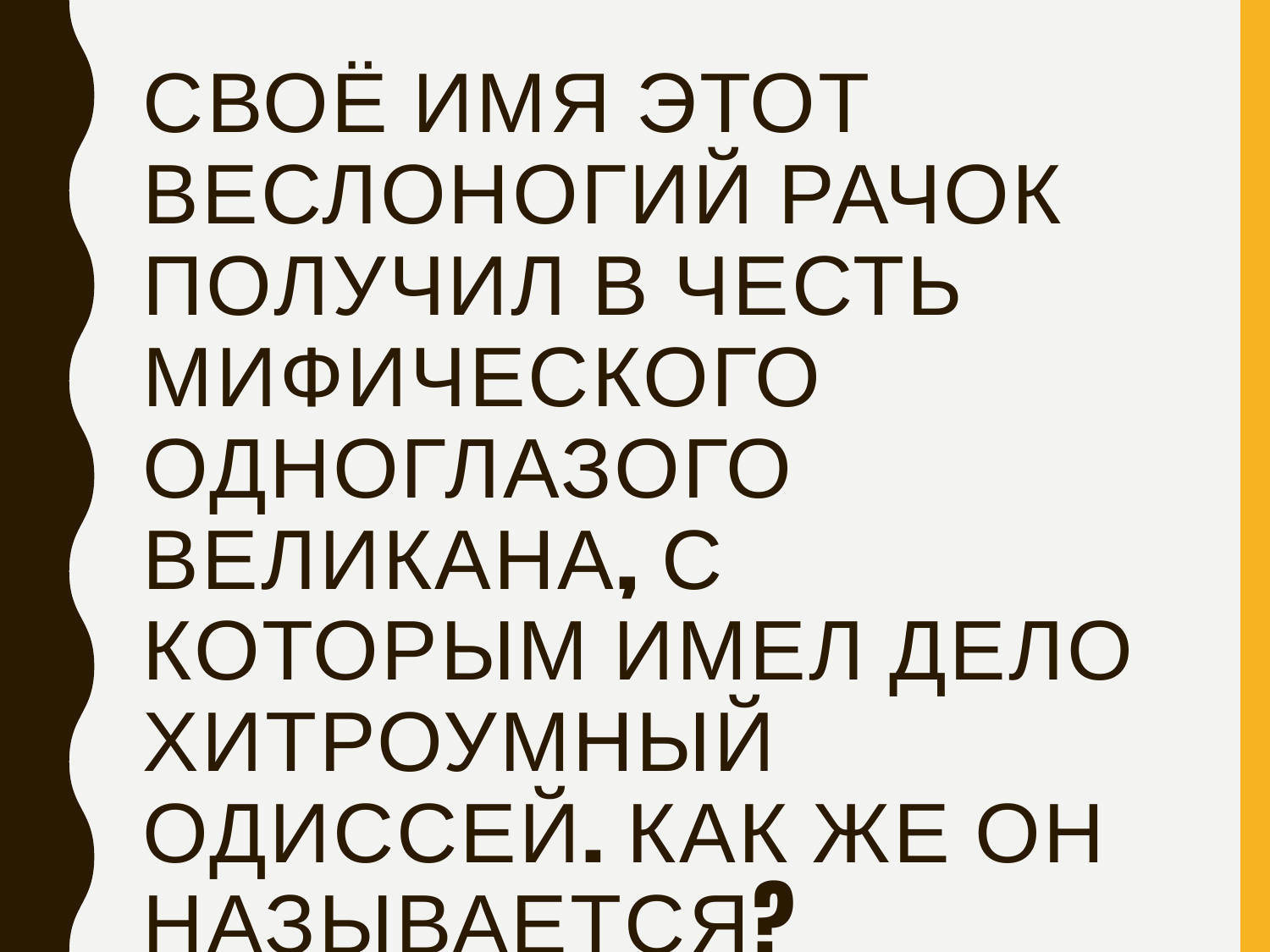

# Своё имя этот веслоногий рачок получил в честь мифического одноглазого великана, с которым имел дело хитроумный Одиссей. Как же он называется?